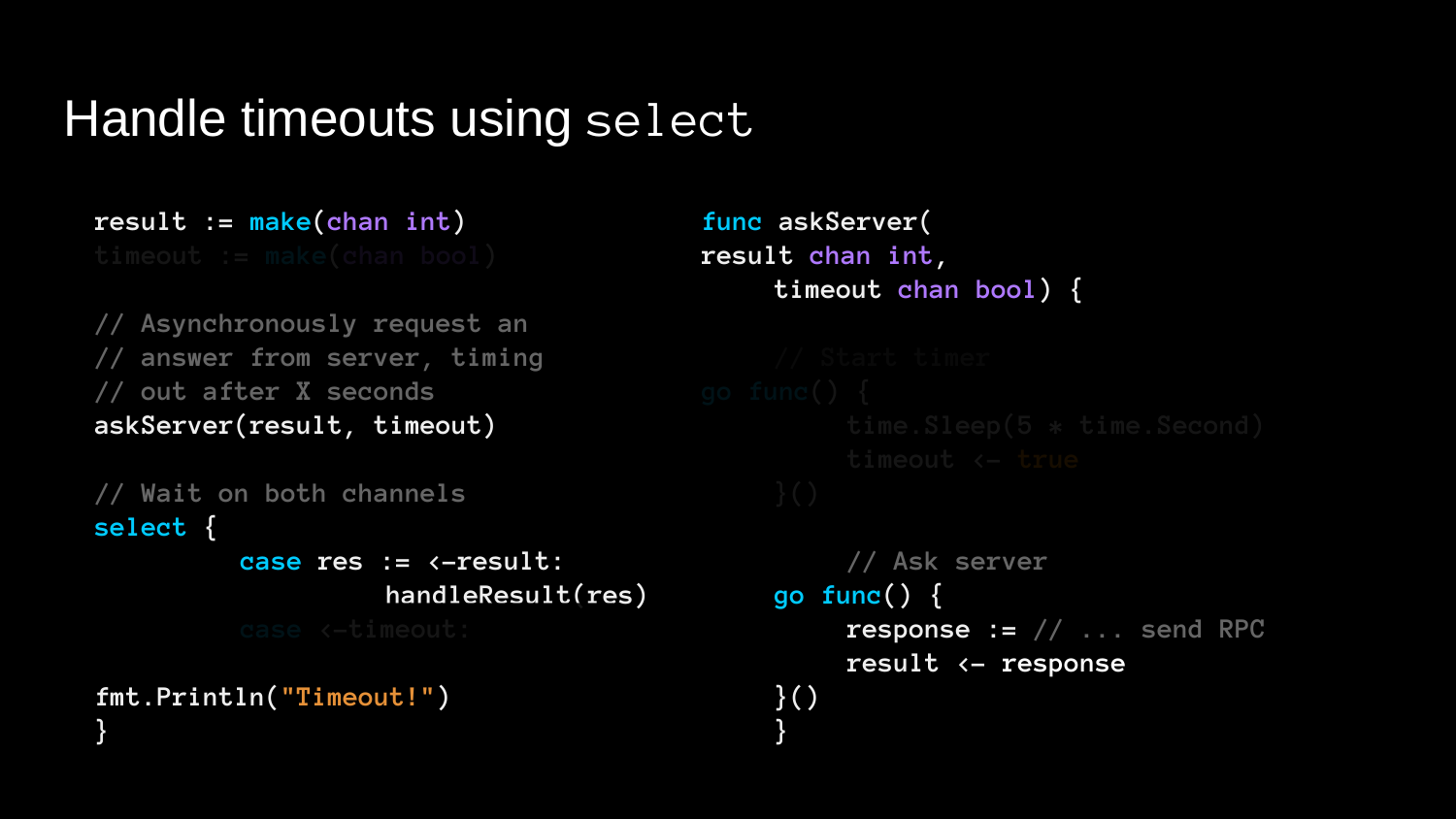

Handle timeouts using select
result := make(chan int)
timeout := make(chan bool)

// Asynchronously request an
// answer from server, timing
// out after X seconds
askServer(result, timeout)

// Wait on both channels
select {
	case res := <-result:
		handleResult(res)
	case <-timeout:
		fmt.Println("Timeout!")
}

func askServer(
result chan int,
timeout chan bool) {

// Start timer
go func() {
time.Sleep(5 * time.Second)
timeout <- true
}()

// Ask server
go func() {
response := // ... send RPC
result <- response
}()
}